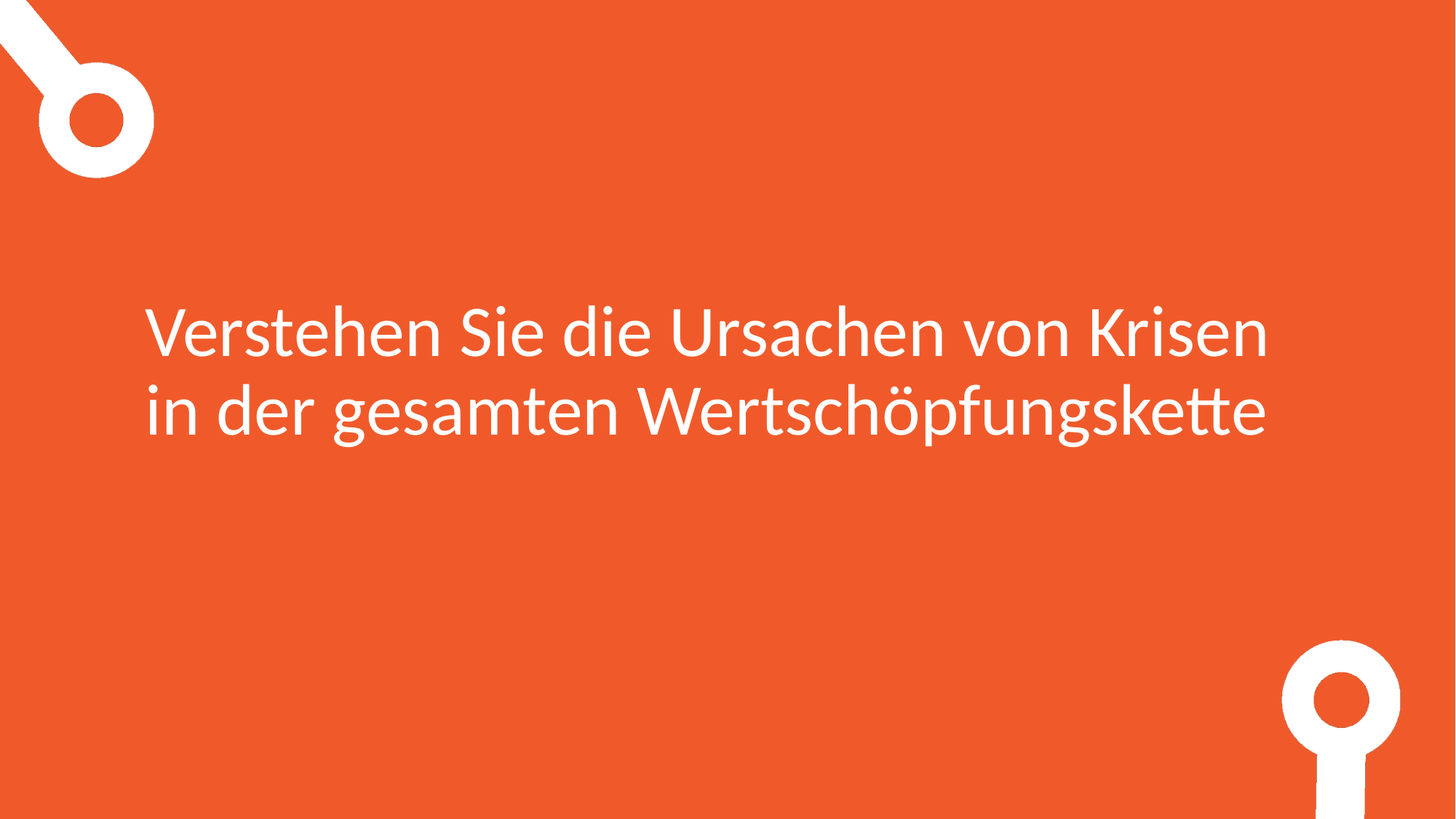

Verstehen Sie die Ursachen von Krisen   in der gesamten Wertschöpfungskette